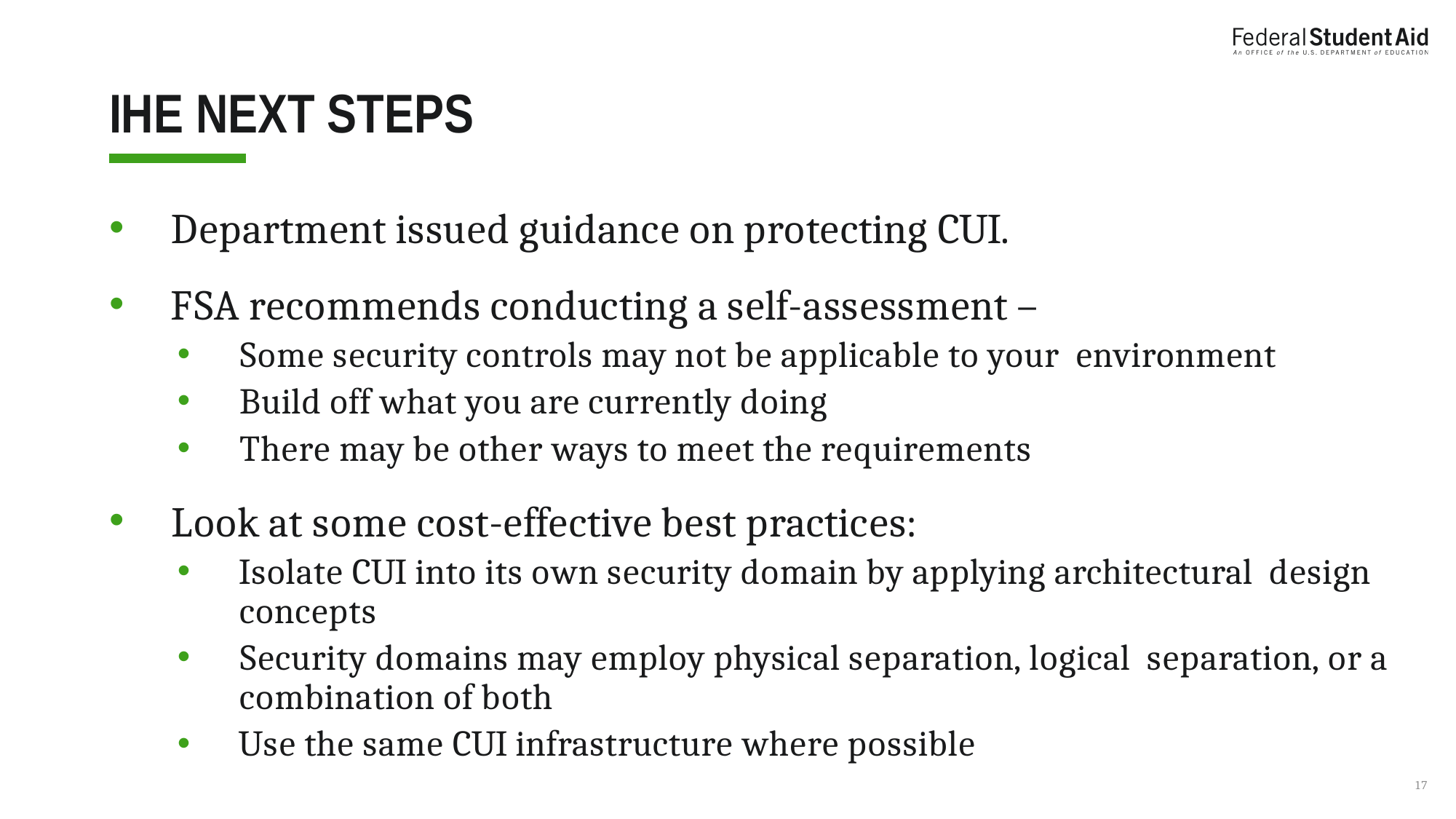

# Ihe next steps
Department issued guidance on protecting CUI.
FSA recommends conducting a self-assessment –
Some security controls may not be applicable to your  environment
Build off what you are currently doing
There may be other ways to meet the requirements
Look at some cost-effective best practices:
Isolate CUI into its own security domain by applying architectural  design concepts
Security domains may employ physical separation, logical  separation, or a combination of both
Use the same CUI infrastructure where possible

17